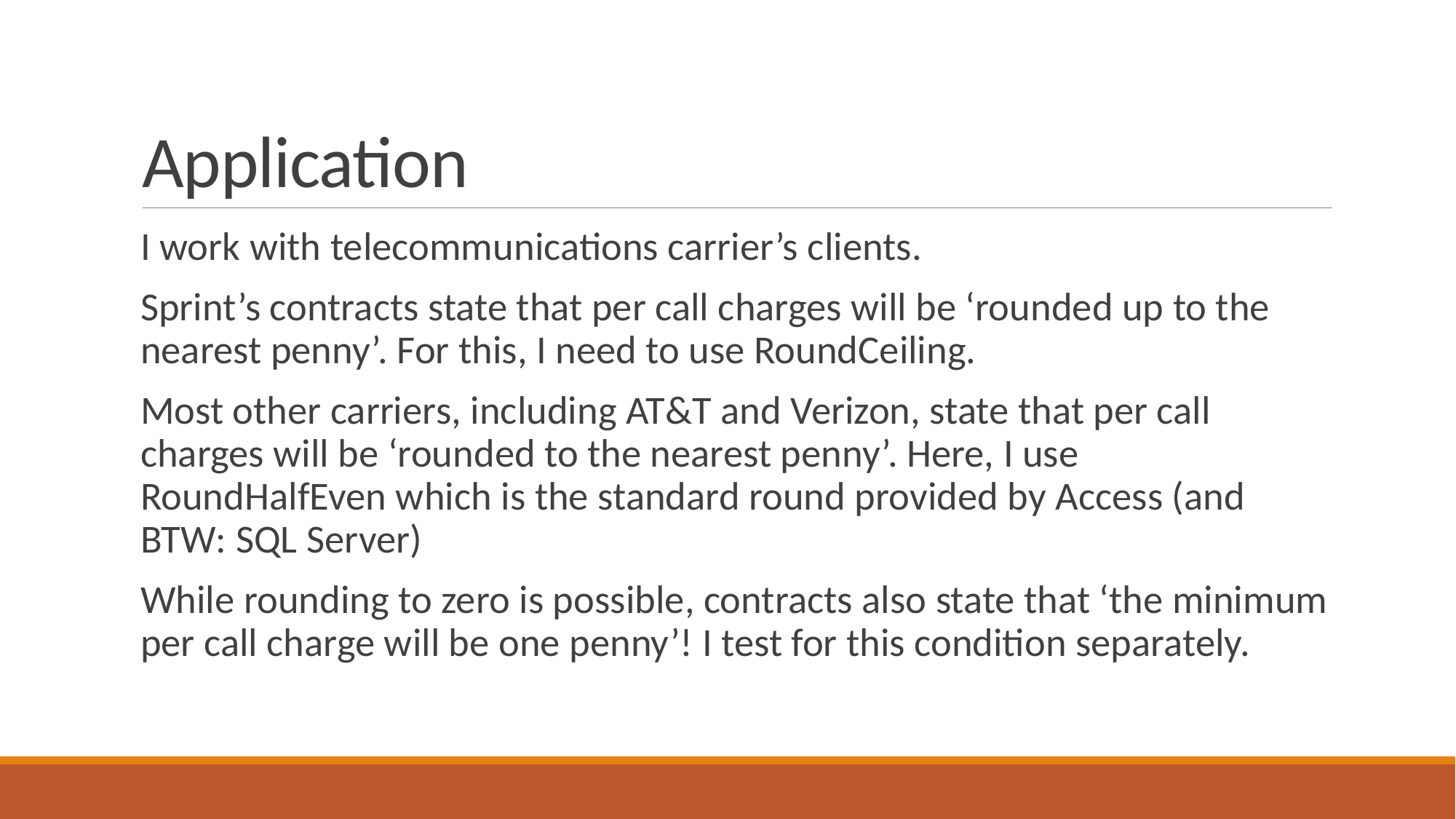

# Application
I work with telecommunications carrier’s clients.
Sprint’s contracts state that per call charges will be ‘rounded up to the nearest penny’. For this, I need to use RoundCeiling.
Most other carriers, including AT&T and Verizon, state that per call charges will be ‘rounded to the nearest penny’. Here, I use RoundHalfEven which is the standard round provided by Access (and BTW: SQL Server)
While rounding to zero is possible, contracts also state that ‘the minimum per call charge will be one penny’! I test for this condition separately.